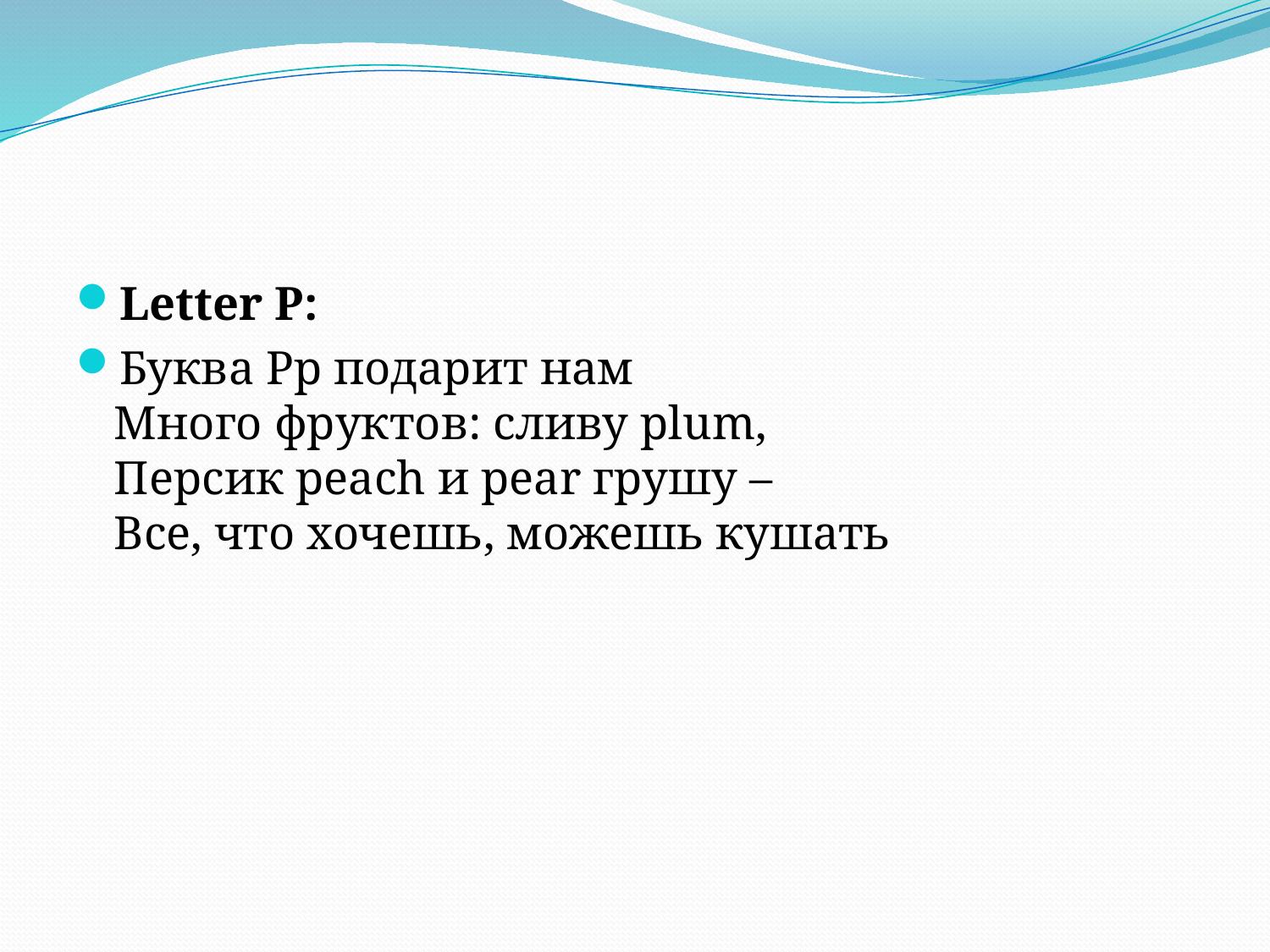

#
Letter P:
Буква Pp подарит нам
Много фруктов: сливу plum,
Персик peach и pear грушу –
Все, что хочешь, можешь кушать